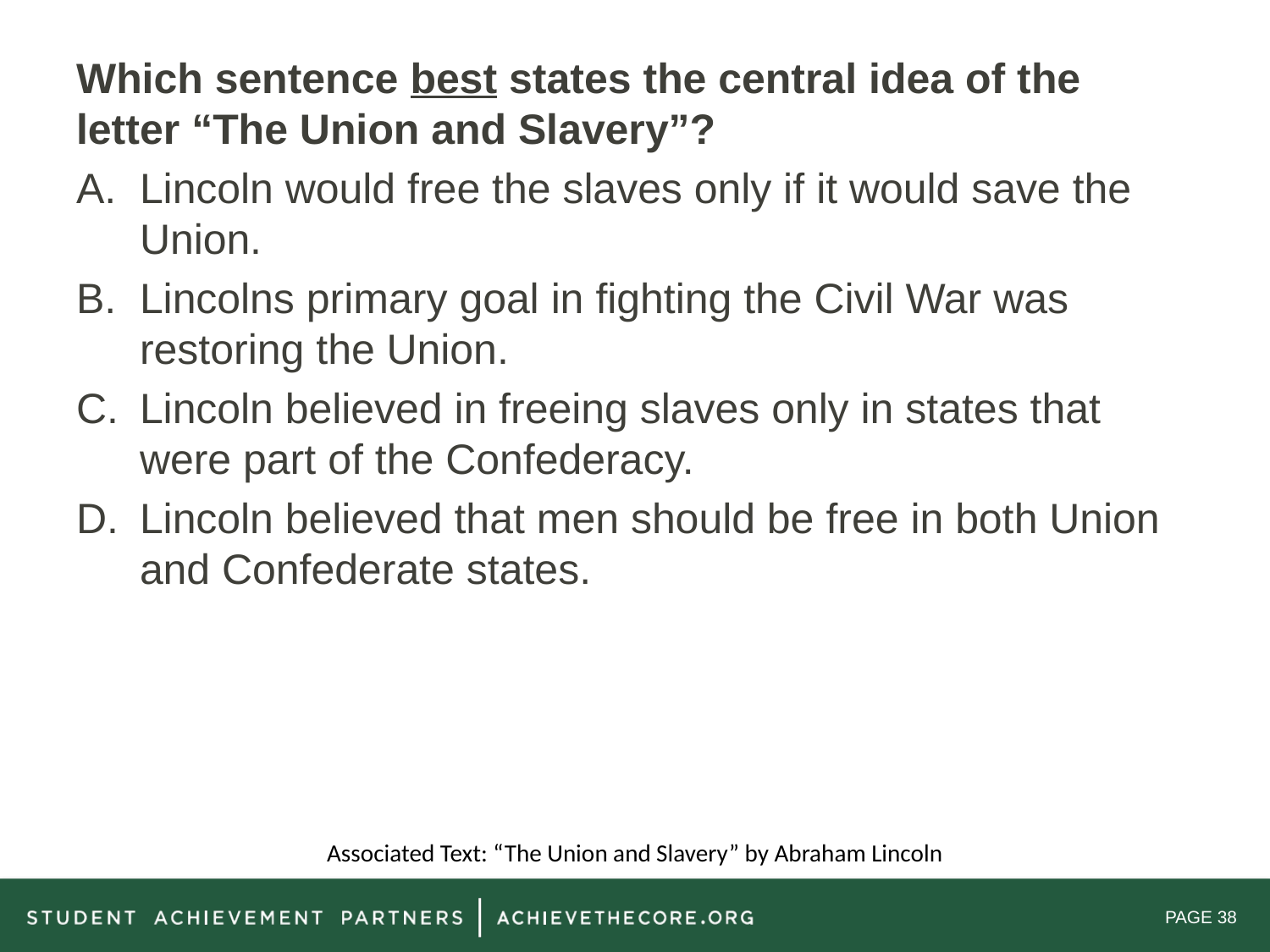

Which sentence best states the central idea of the letter “The Union and Slavery”?
Lincoln would free the slaves only if it would save the Union.
Lincolns primary goal in fighting the Civil War was restoring the Union.
Lincoln believed in freeing slaves only in states that were part of the Confederacy.
Lincoln believed that men should be free in both Union and Confederate states.
Associated Text: “The Union and Slavery” by Abraham Lincoln